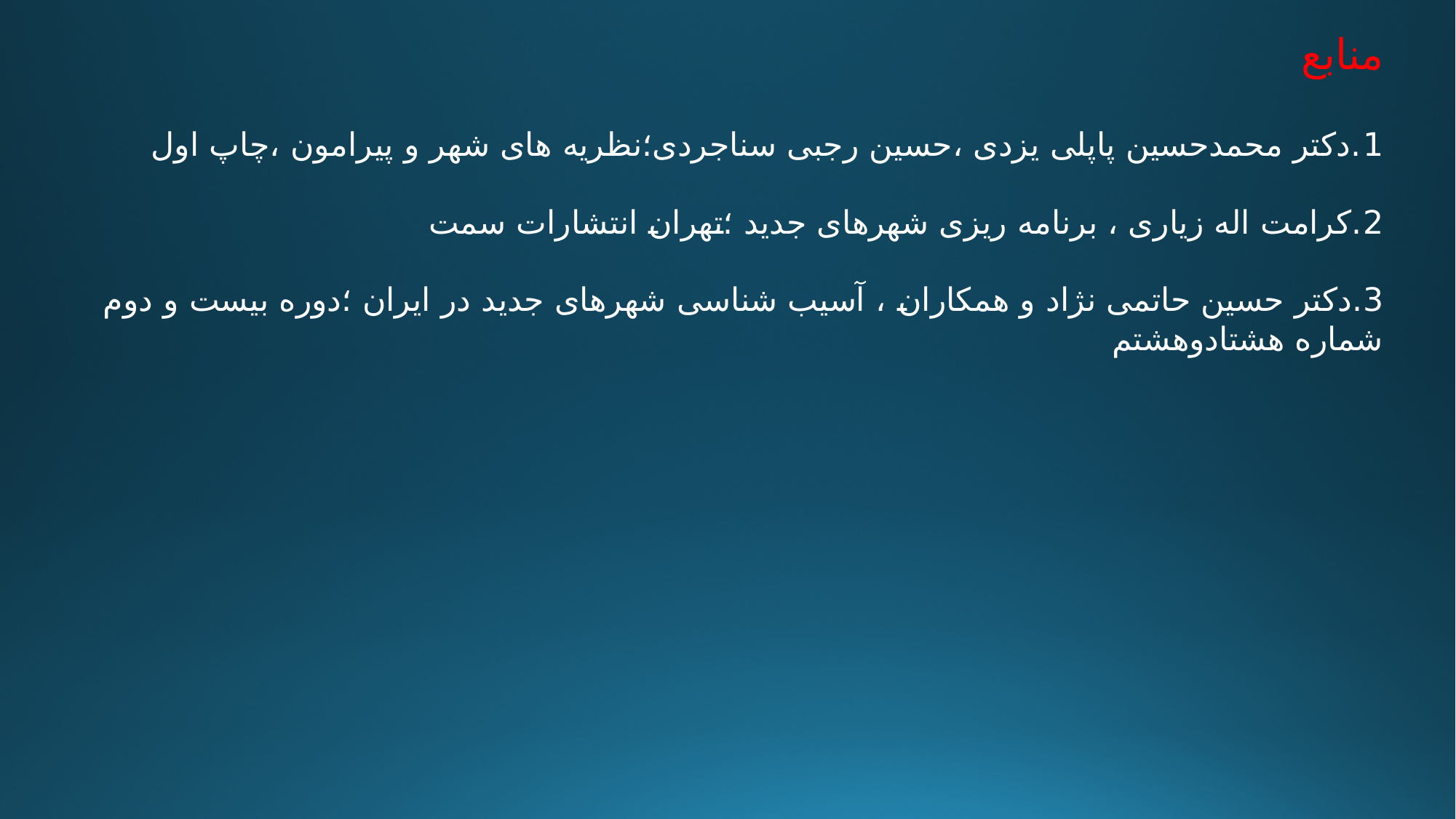

منابع
1.دکتر محمدحسین پاپلی یزدی ،حسین رجبی سناجردی؛نظریه های شهر و پیرامون ،چاپ اول

2.کرامت اله زیاری ، برنامه ریزی شهرهای جدید ؛تهران انتشارات سمت

3.دکتر حسین حاتمی نژاد و همکاران ، آسیب شناسی شهرهای جدید در ایران ؛دوره بیست و دوم شماره هشتادوهشتم